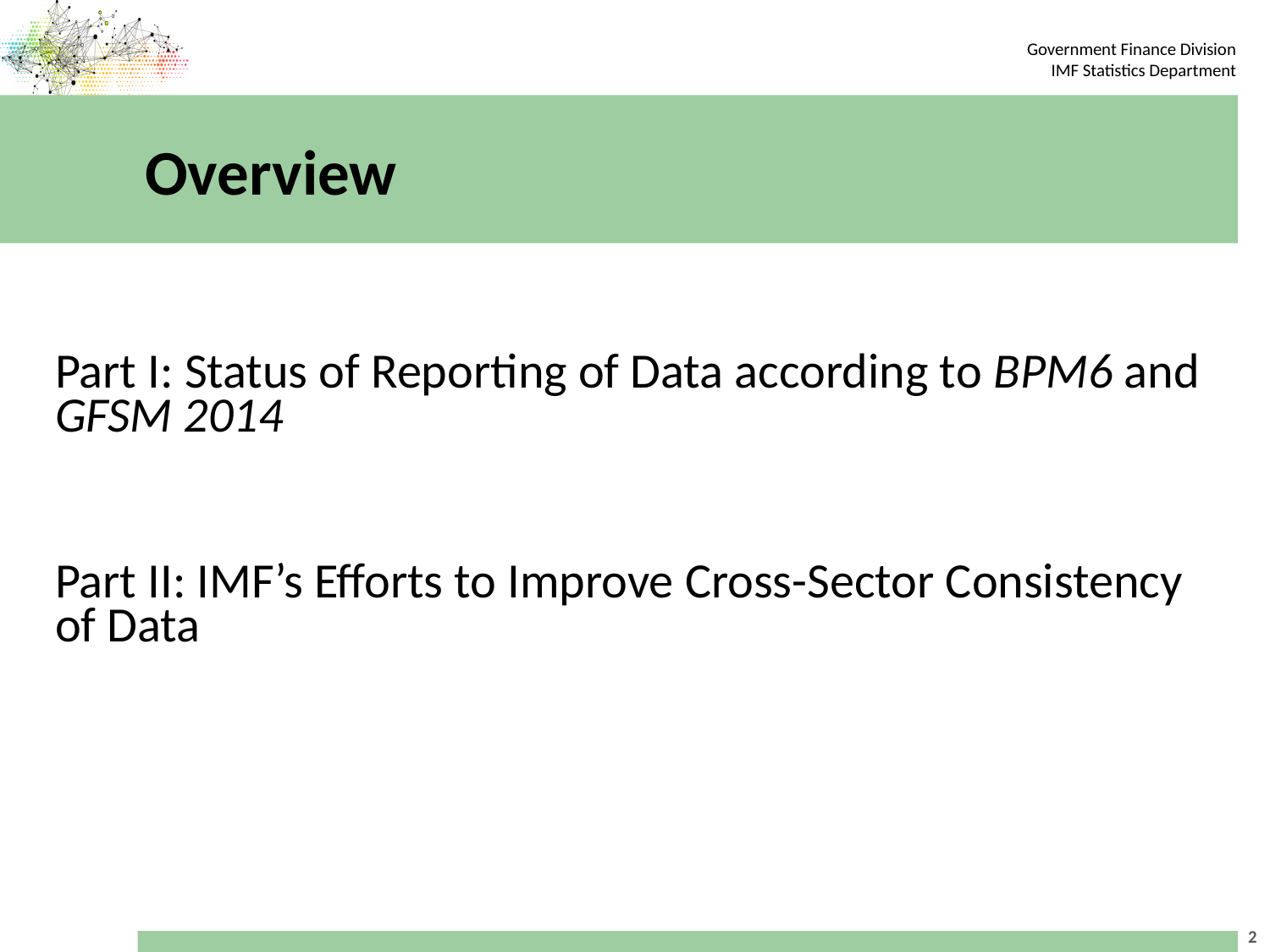

# Overview

Part I: Status of Reporting of Data according to BPM6 and GFSM 2014

Part II: IMF’s Efforts to Improve Cross-Sector Consistency of Data

2